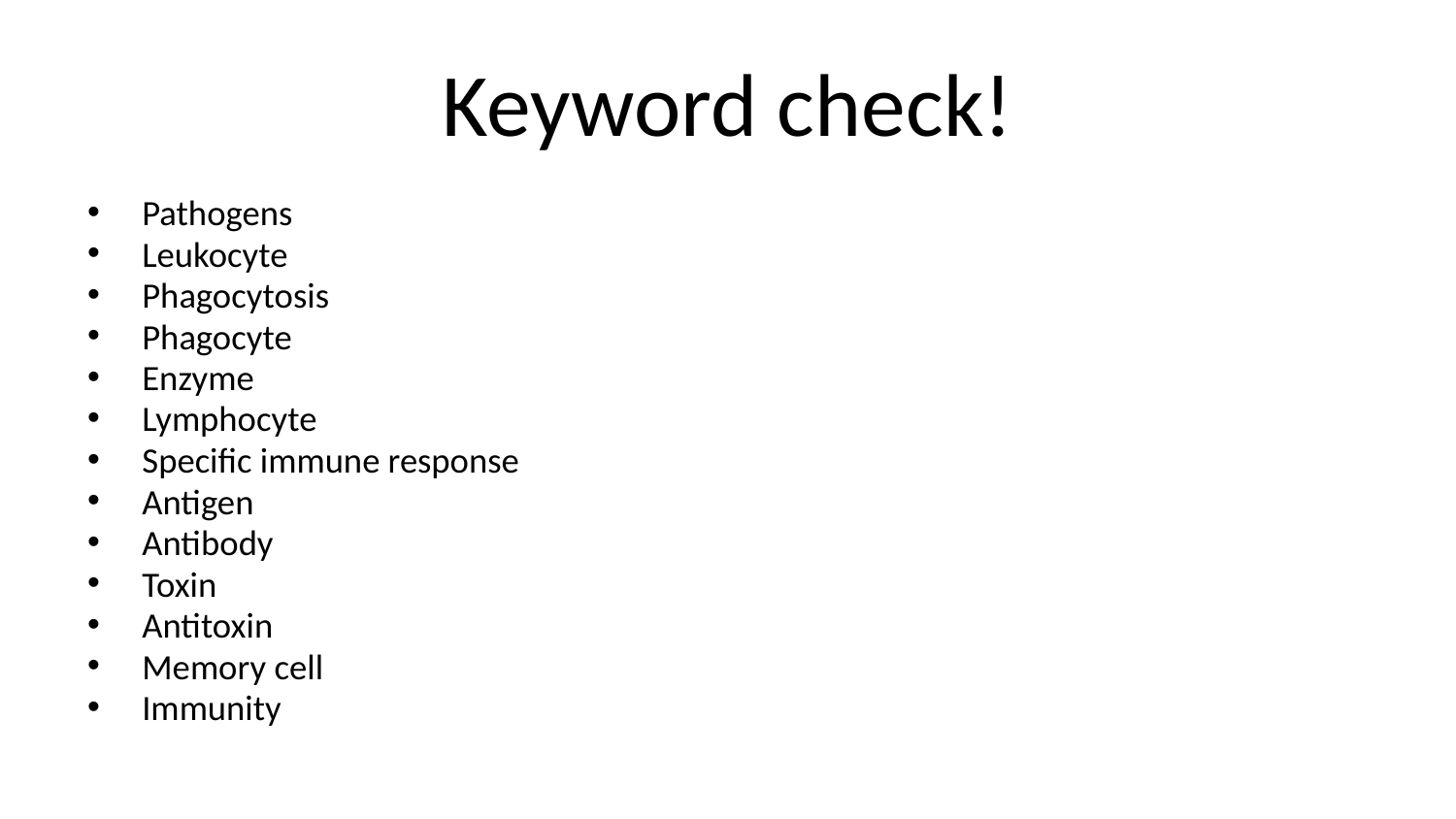

# Keyword check!
Pathogens
Leukocyte
Phagocytosis
Phagocyte
Enzyme
Lymphocyte
Specific immune response
Antigen
Antibody
Toxin
Antitoxin
Memory cell
Immunity